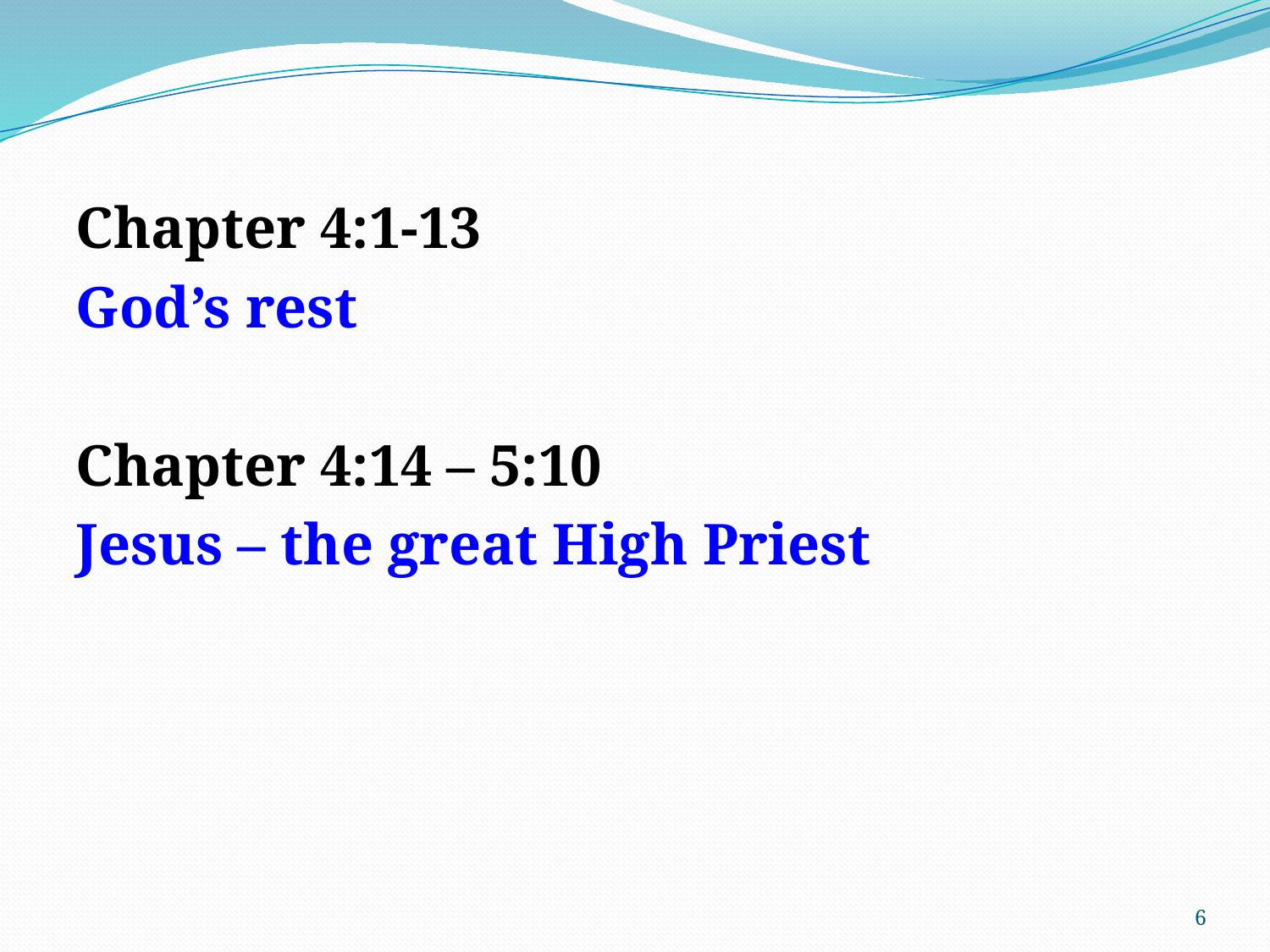

#
Chapter 4:1-13
God’s rest

Chapter 4:14 – 5:10
Jesus – the great High Priest
6